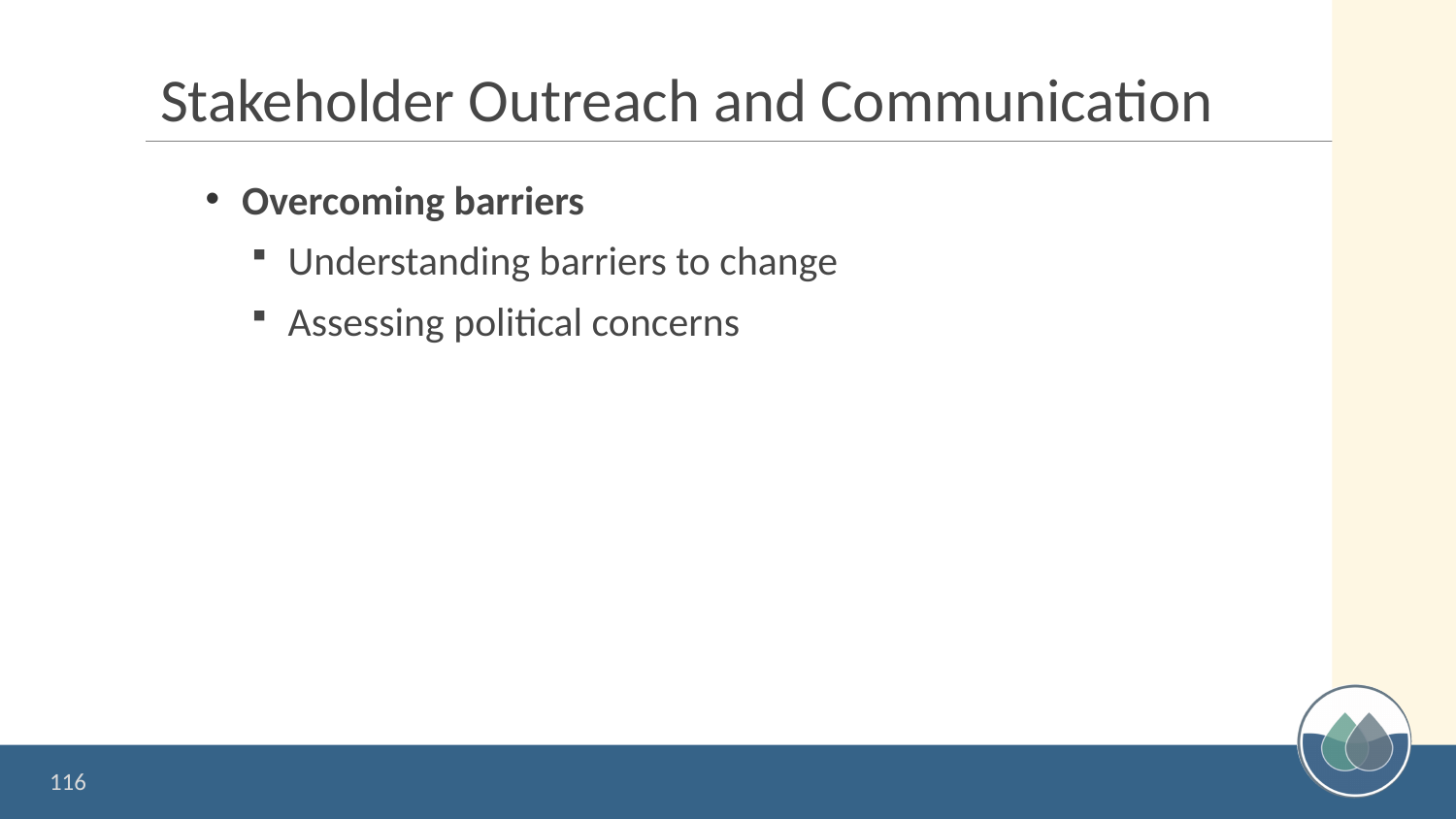

# Stakeholder Outreach and Communication
Overcoming barriers
Understanding barriers to change
Assessing political concerns

116